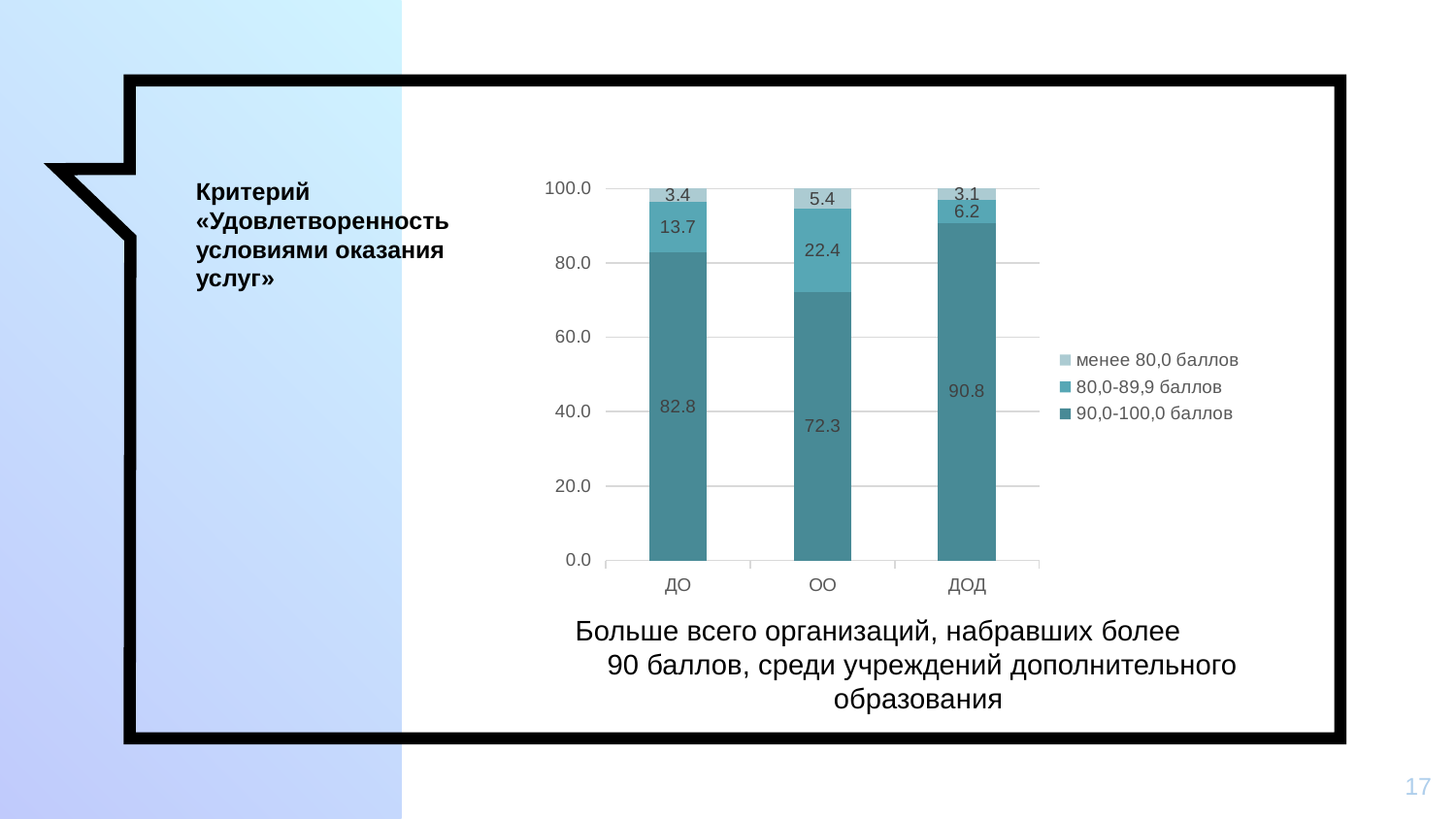

Критерий «Удовлетворенность условиями оказания услуг»

### Chart

| Category | 90,0-100,0 баллов | 80,0-89,9 баллов | менее 80,0 баллов |
|---|---|---|---|
| ДО | 82.82442748091603 | 13.740458015267176 | 3.435114503816794 |
| ОО | 72.25950782997764 | 22.371364653243848 | 5.369127516778524 |
| ДОД | 90.76923076923077 | 6.153846153846154 | 3.076923076923077 |
Больше всего организаций, набравших более            90 баллов, среди учреждений дополнительного образования
17